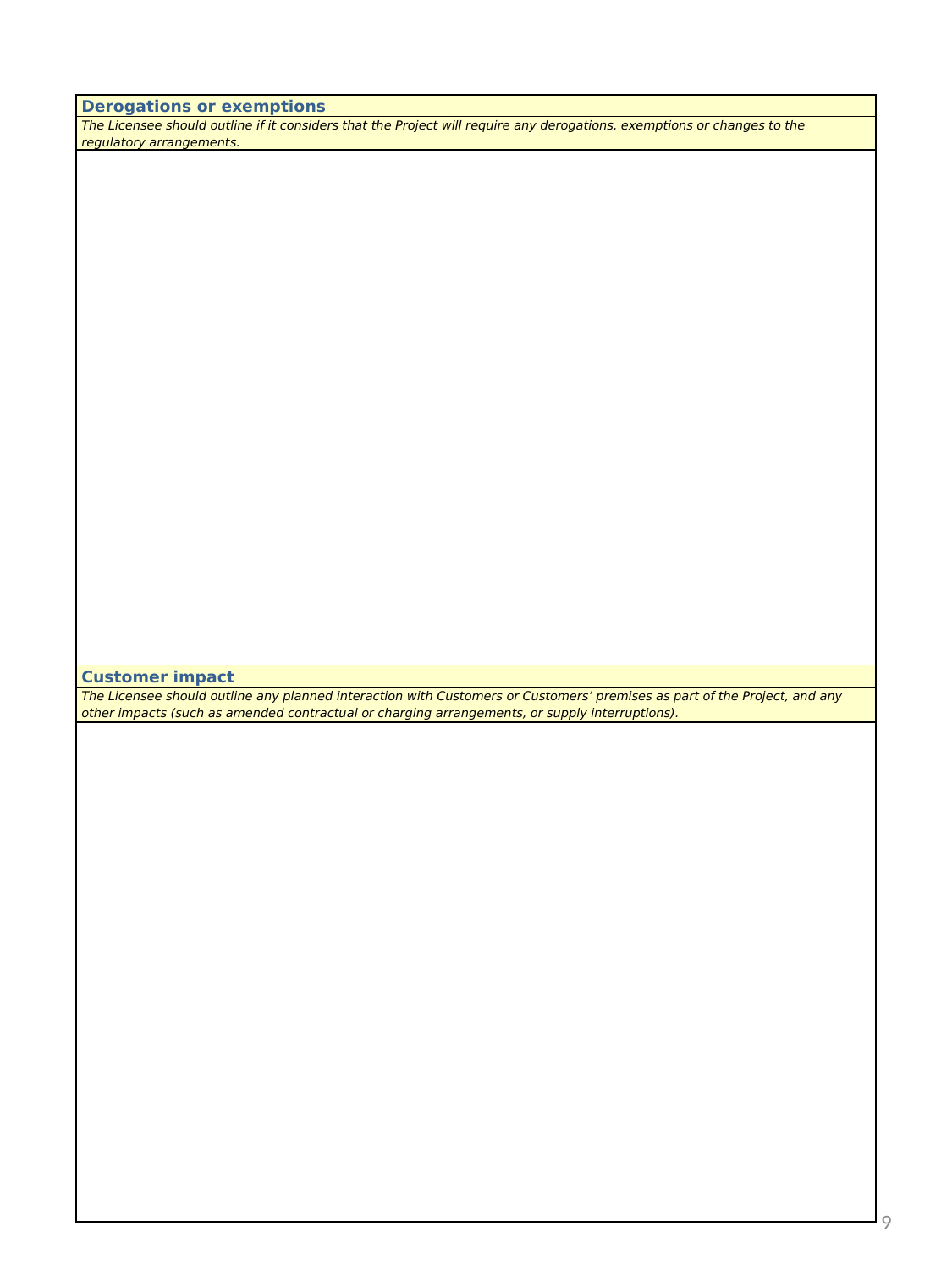

| Derogations or exemptions |
| --- |
| The Licensee should outline if it considers that the Project will require any derogations, exemptions or changes to the regulatory arrangements. |
|  |
| Customer impact |
| --- |
| The Licensee should outline any planned interaction with Customers or Customers’ premises as part of the Project, and any other impacts (such as amended contractual or charging arrangements, or supply interruptions). |
|  |
9